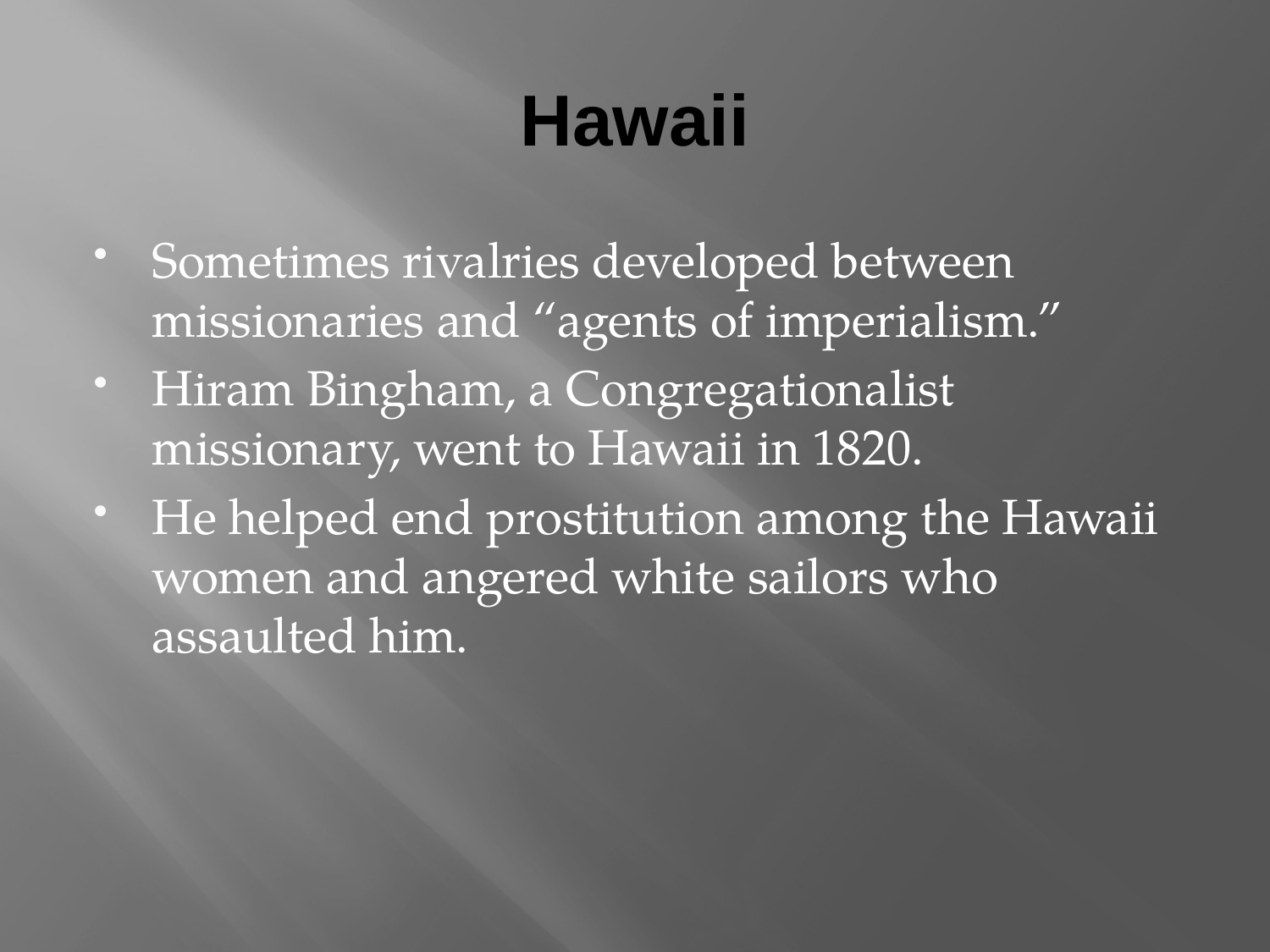

# Hawaii
Sometimes rivalries developed between missionaries and “agents of imperialism.”
Hiram Bingham, a Congregationalist missionary, went to Hawaii in 1820.
He helped end prostitution among the Hawaii women and angered white sailors who assaulted him.